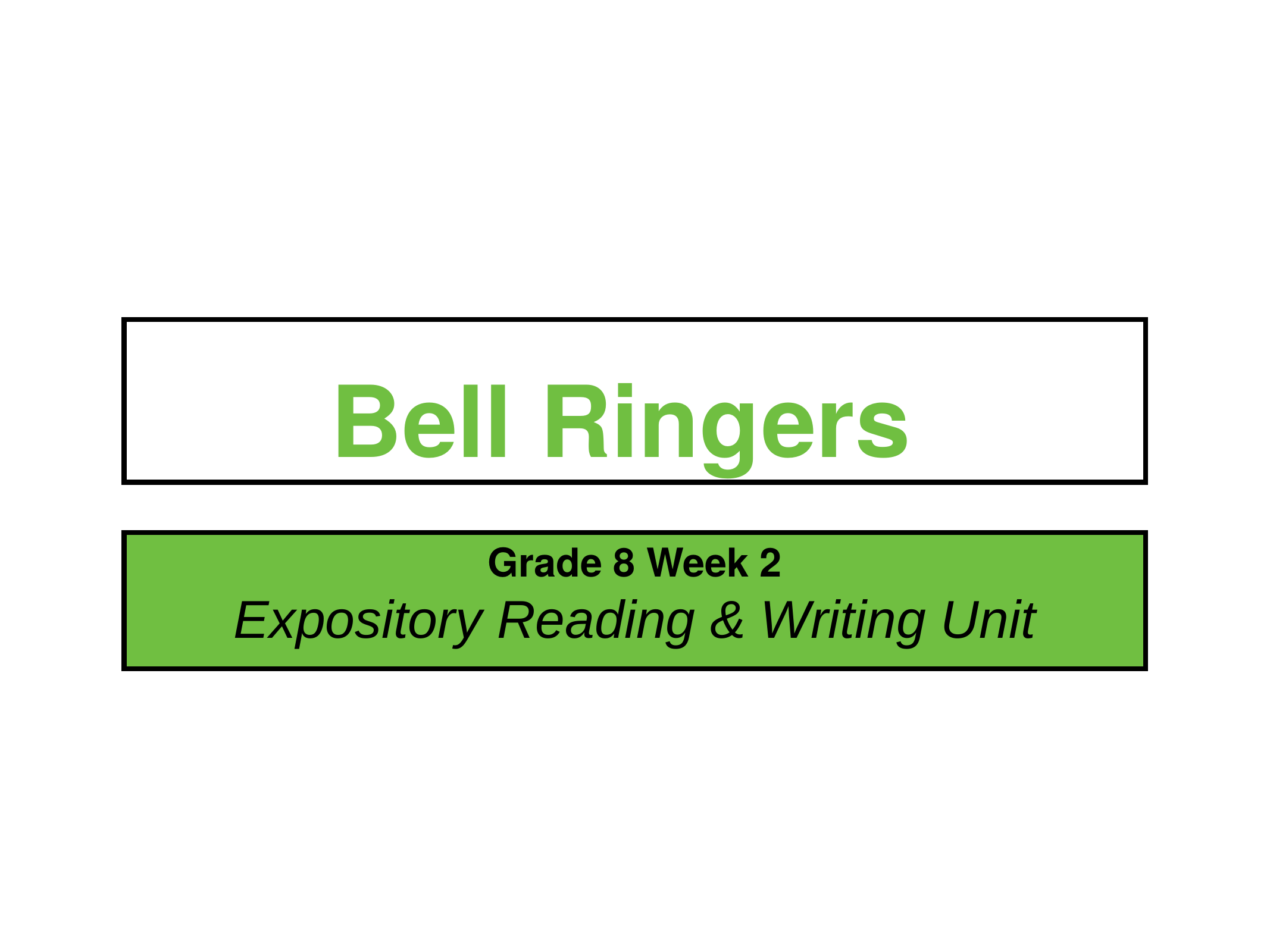

# Bell Ringers
Grade 8 Week 2
Expository Reading & Writing Unit